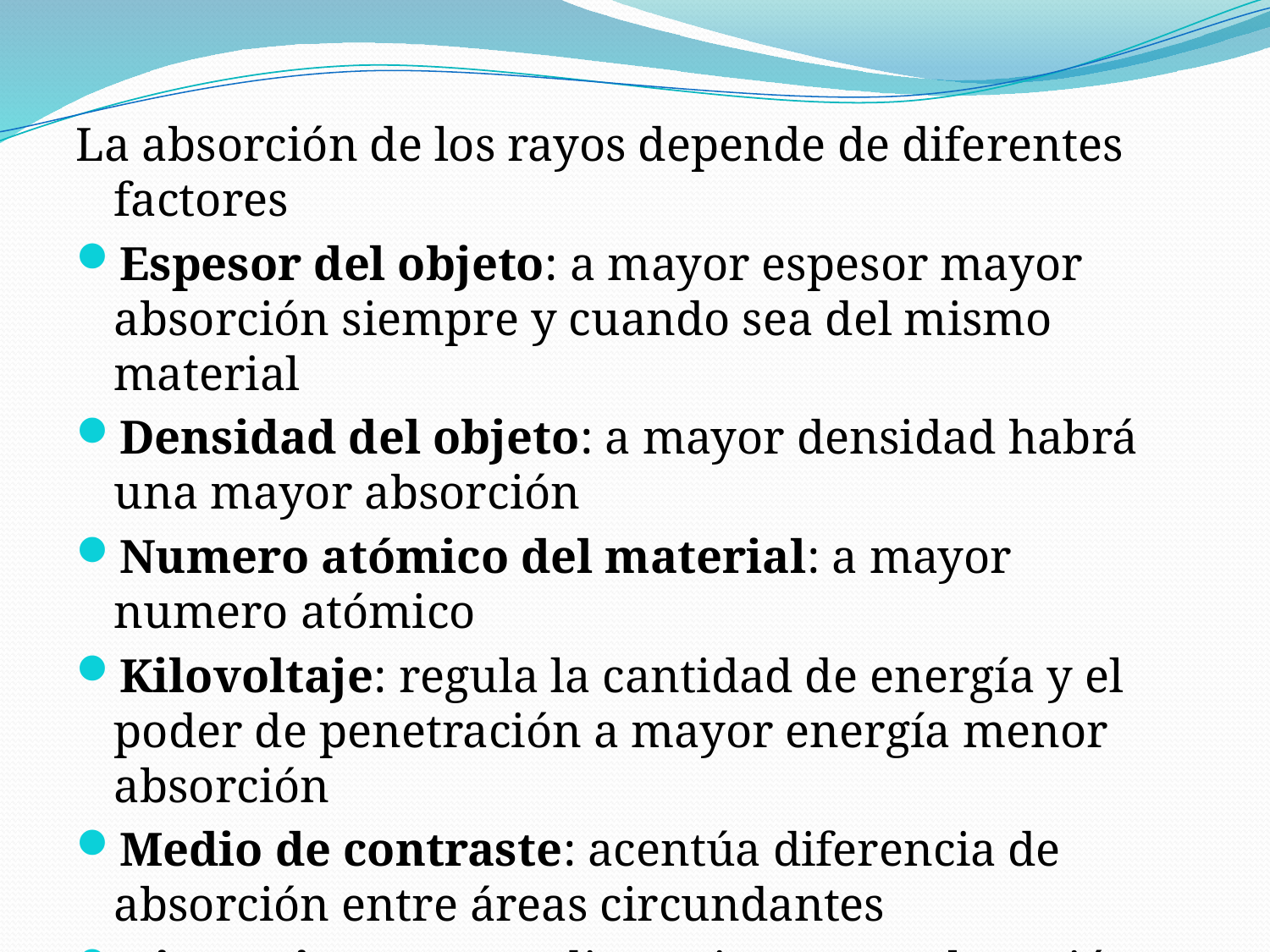

La absorción de los rayos depende de diferentes factores
Espesor del objeto: a mayor espesor mayor absorción siempre y cuando sea del mismo material
Densidad del objeto: a mayor densidad habrá una mayor absorción
Numero atómico del material: a mayor numero atómico
Kilovoltaje: regula la cantidad de energía y el poder de penetración a mayor energía menor absorción
Medio de contraste: acentúa diferencia de absorción entre áreas circundantes
Distancia: a mayor distancia menor absorción